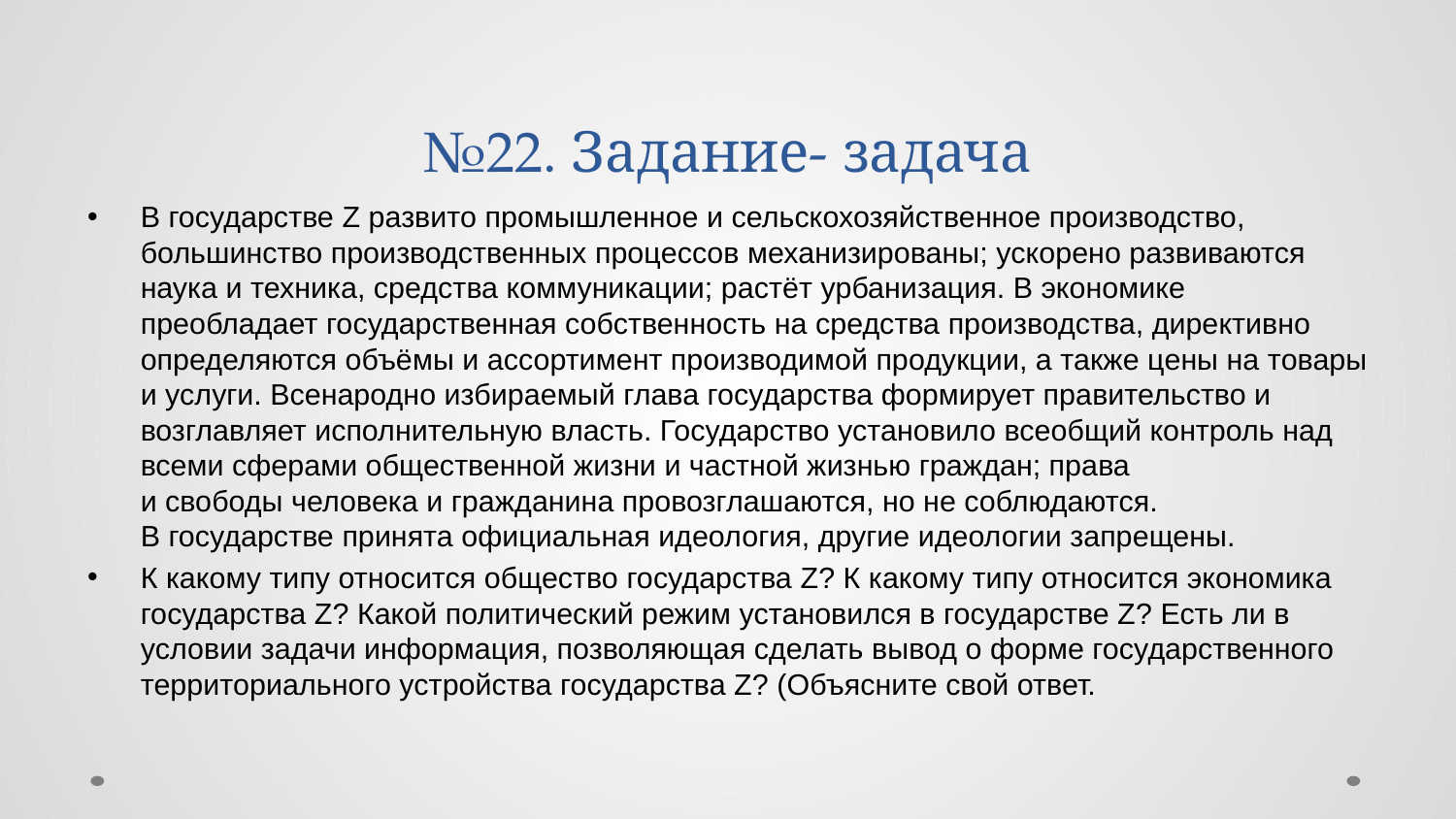

# №22. Задание- задача
В государстве Z развито промышленное и сельскохозяйственное производство, большинство производственных процессов механизированы; ускорено развиваются наука и техника, средства коммуникации; растёт урбанизация. В экономике преобладает государственная собственность на средства производства, директивно определяются объёмы и ассортимент производимой продукции, а также цены на товары и услуги. Всенародно избираемый глава государства формирует правительство и возглавляет исполнительную власть. Государство установило всеобщий контроль над всеми сферами общественной жизни и частной жизнью граждан; права
и свободы человека и гражданина провозглашаются, но не соблюдаются.
В государстве принята официальная идеология, другие идеологии запрещены.
К какому типу относится общество государства Z? К какому типу относится экономика государства Z? Какой политический режим установился в государстве Z? Есть ли в условии задачи информация, позволяющая сделать вывод о форме государственного территориального устройства государства Z? (Объясните свой ответ.